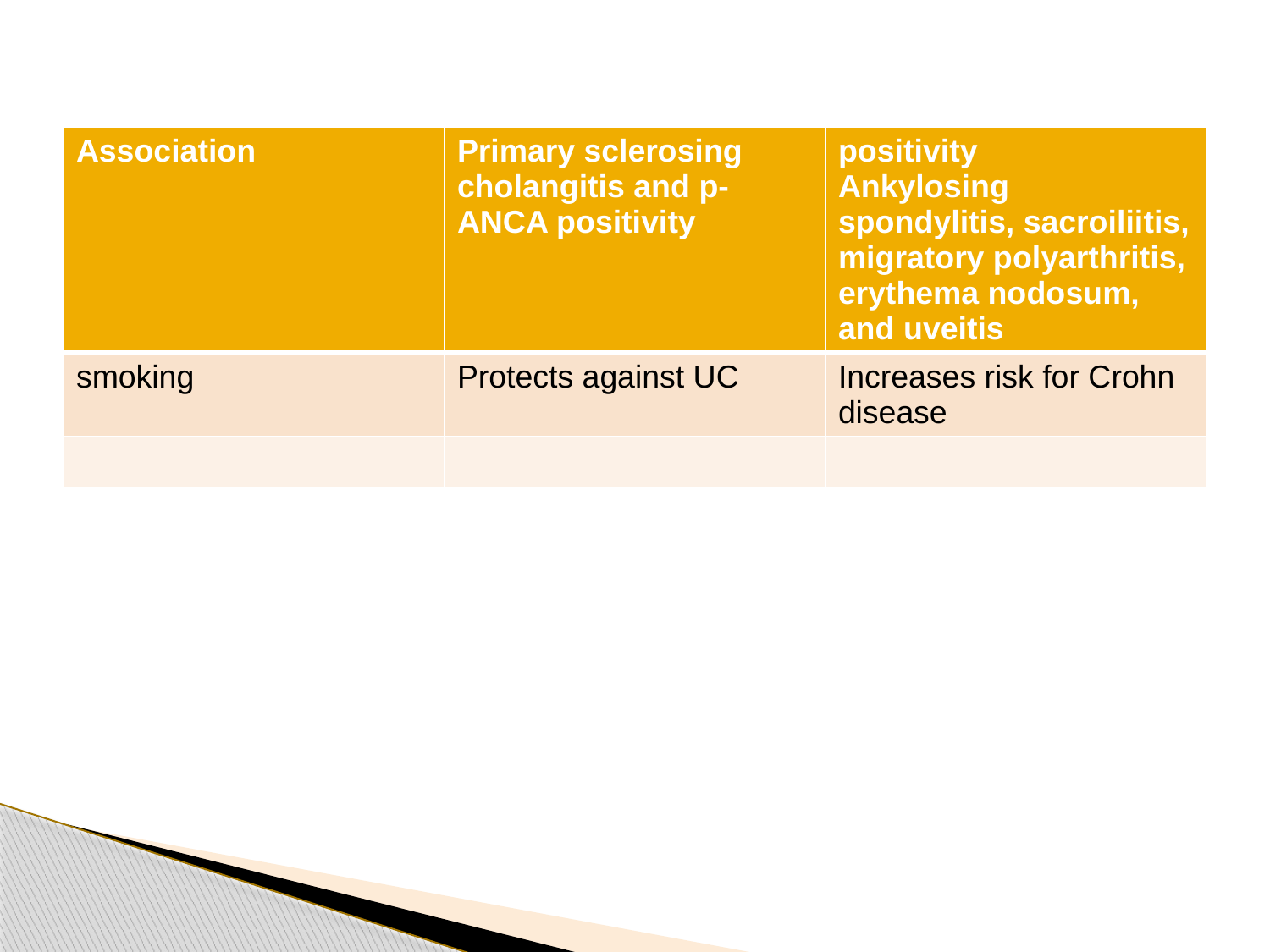

| Association | Primary sclerosing cholangitis and p-ANCA positivity | positivity Ankylosing spondylitis, sacroiliitis, migratory polyarthritis, erythema nodosum, and uveitis |
| --- | --- | --- |
| smoking | Protects against UC | Increases risk for Crohn disease |
|  |  |  |